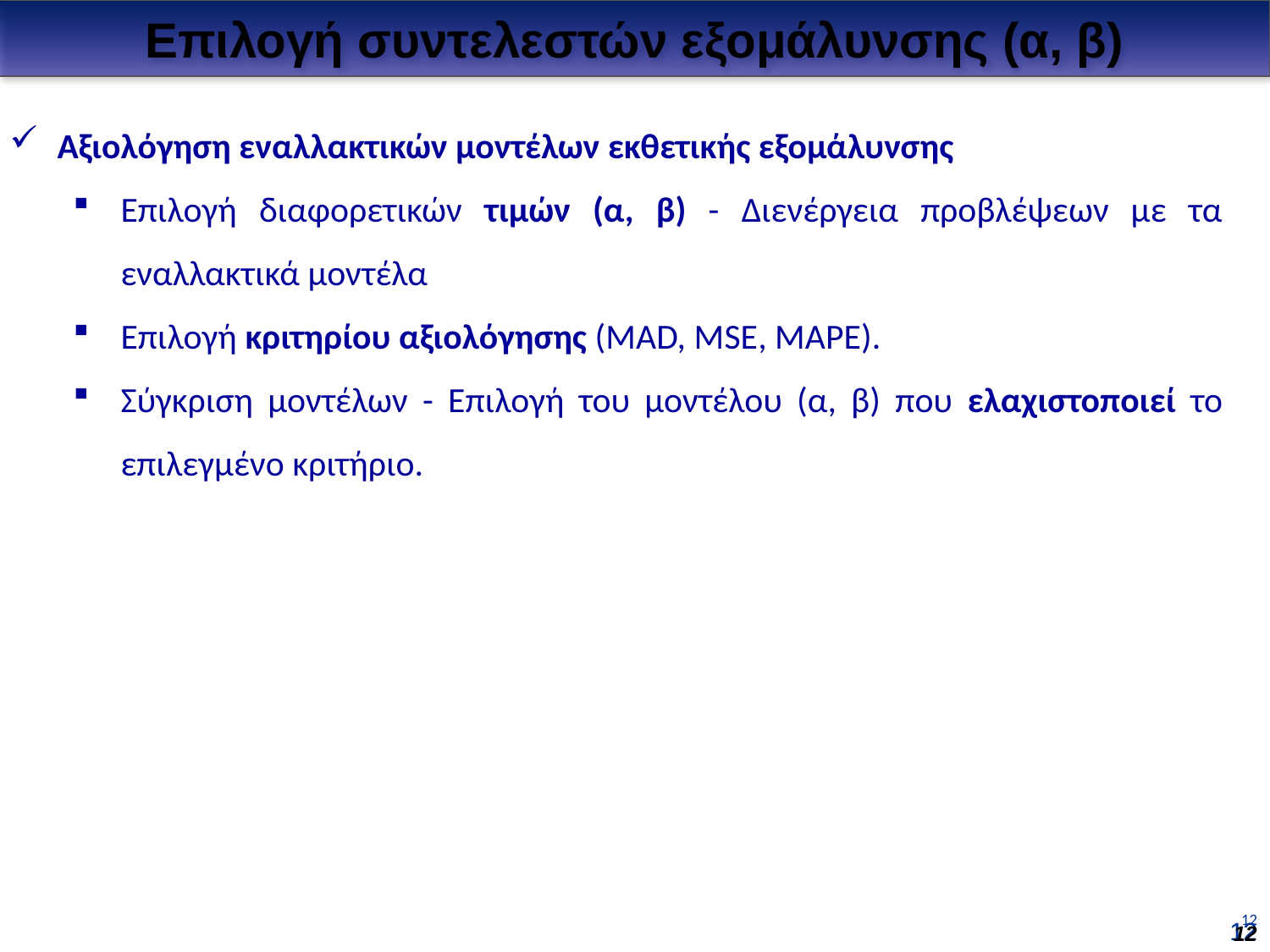

Επιλογή συντελεστών εξομάλυνσης (α, β)
Αξιολόγηση εναλλακτικών μοντέλων εκθετικής εξομάλυνσης
Επιλογή διαφορετικών τιμών (α, β) - Διενέργεια προβλέψεων με τα εναλλακτικά μοντέλα
Επιλογή κριτηρίου αξιολόγησης (MAD, MSE, MAPE).
Σύγκριση μοντέλων - Επιλογή του μοντέλου (α, β) που ελαχιστοποιεί το επιλεγμένο κριτήριο.
12
12
12
12